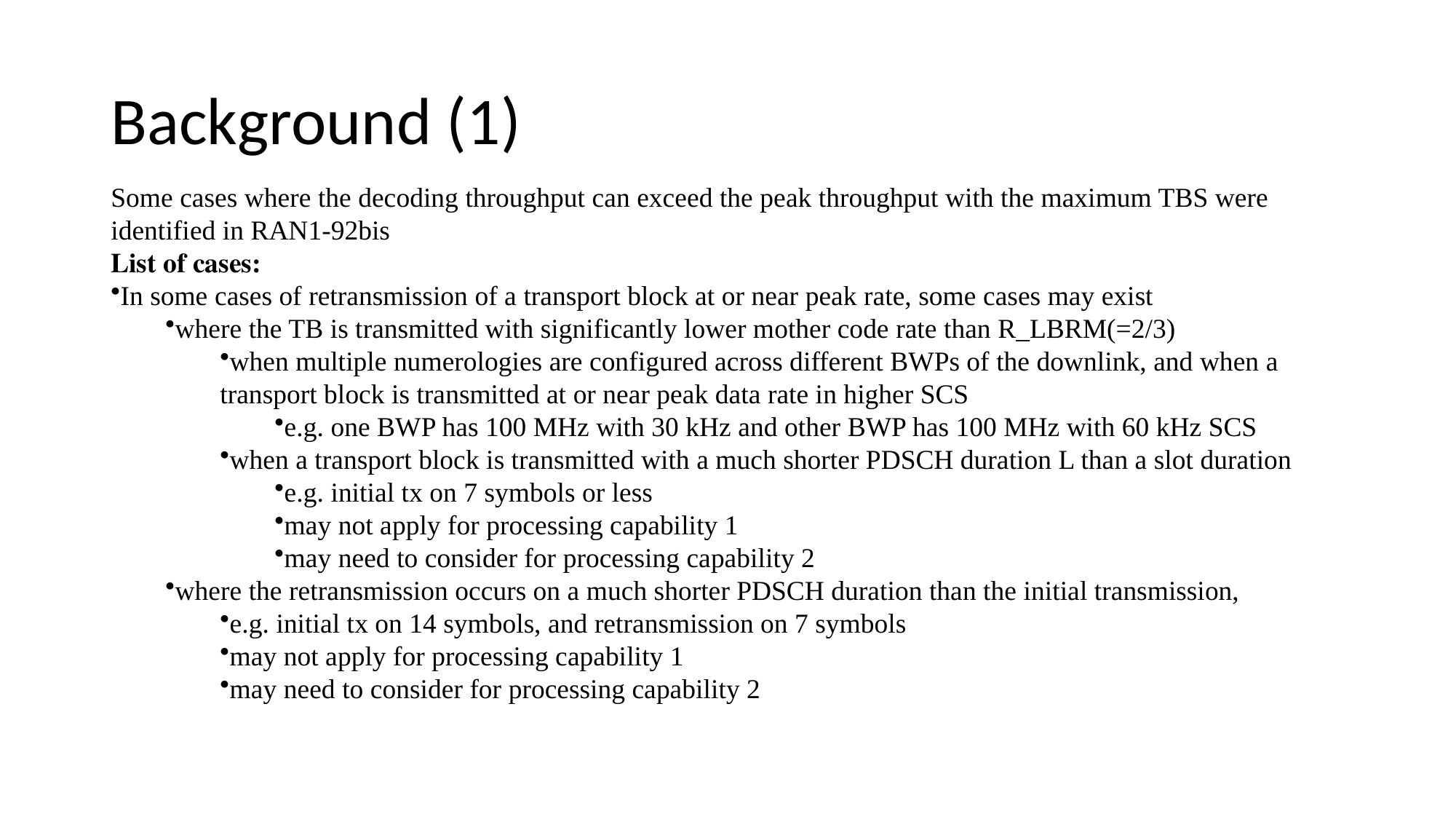

# Background (1)
Some cases where the decoding throughput can exceed the peak throughput with the maximum TBS were identified in RAN1-92bis
List of cases:
In some cases of retransmission of a transport block at or near peak rate, some cases may exist
where the TB is transmitted with significantly lower mother code rate than R_LBRM(=2/3)
when multiple numerologies are configured across different BWPs of the downlink, and when a transport block is transmitted at or near peak data rate in higher SCS
e.g. one BWP has 100 MHz with 30 kHz and other BWP has 100 MHz with 60 kHz SCS
when a transport block is transmitted with a much shorter PDSCH duration L than a slot duration
e.g. initial tx on 7 symbols or less
may not apply for processing capability 1
may need to consider for processing capability 2
where the retransmission occurs on a much shorter PDSCH duration than the initial transmission,
e.g. initial tx on 14 symbols, and retransmission on 7 symbols
may not apply for processing capability 1
may need to consider for processing capability 2